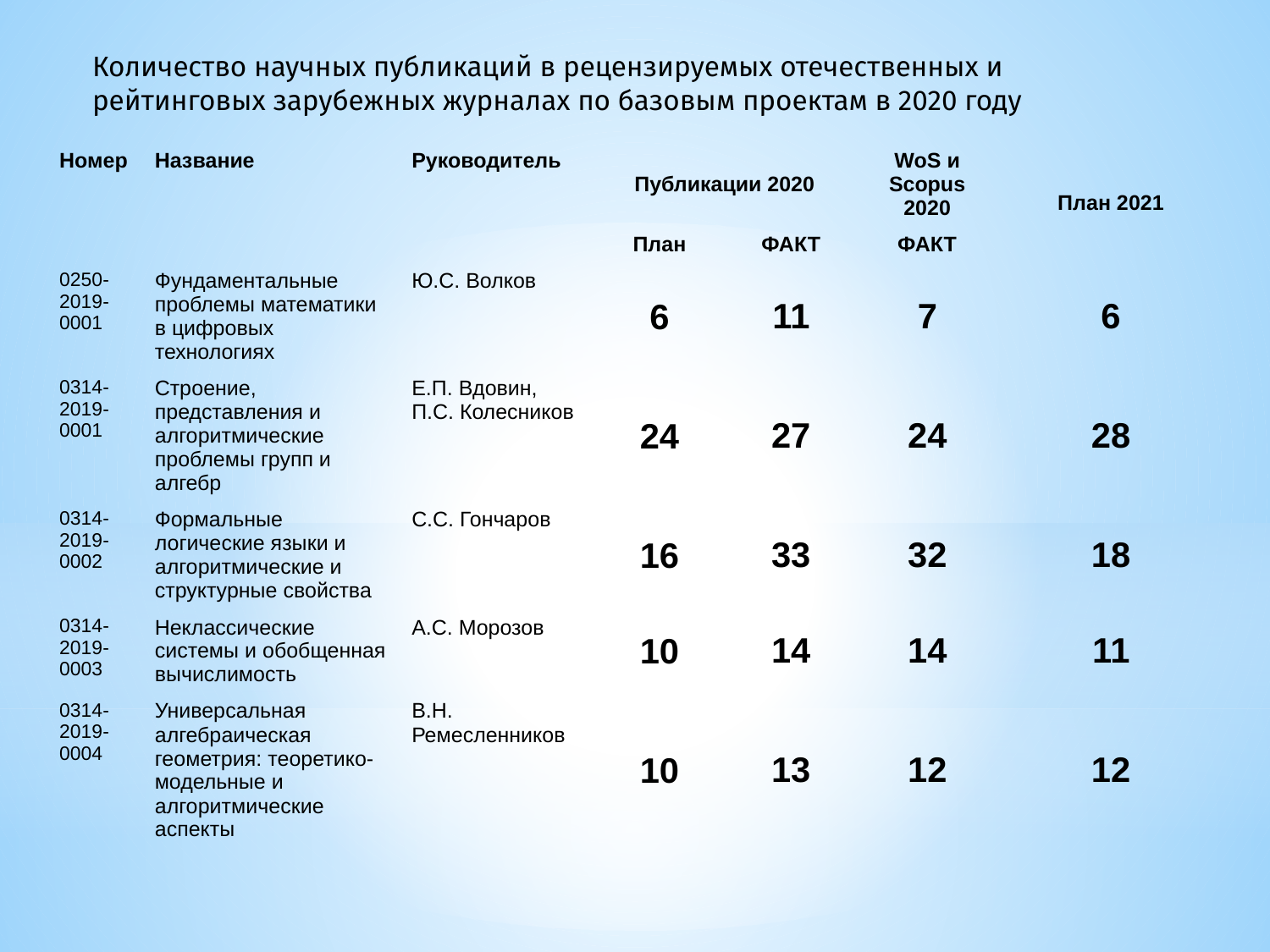

# Количество научных публикаций в рецензируемых отечественных и рейтинговых зарубежных журналах по базовым проектам в 2020 году
| Номер | Название | Руководитель | Публикации 2020 |  | WoS и Scopus 2020 | План 2021 |
| --- | --- | --- | --- | --- | --- | --- |
|  |  |  | План | ФАКТ | ФАКТ |  |
| 0250- 2019- 0001 | Фундаментальные проблемы математики в цифровых технологиях | Ю.С. Волков | 6 | 11 | 7 | 6 |
| 0314-2019-0001 | Строение, представления и алгоритмические проблемы групп и алгебр | Е.П. Вдовин, П.С. Колесников | 24 | 27 | 24 | 28 |
| 0314- 2019-0002 | Формальные логические языки и алгоритмические и структурные свойства | С.С. Гончаров | 16 | 33 | 32 | 18 |
| 0314-2019- 0003 | Неклассические системы и обобщенная вычислимость | А.С. Морозов | 10 | 14 | 14 | 11 |
| 0314- 2019- 0004 | Универсальная алгебраическая геометрия: теоретико-модельные и алгоритмические аспекты | В.Н. Ремесленников | 10 | 13 | 12 | 12 |